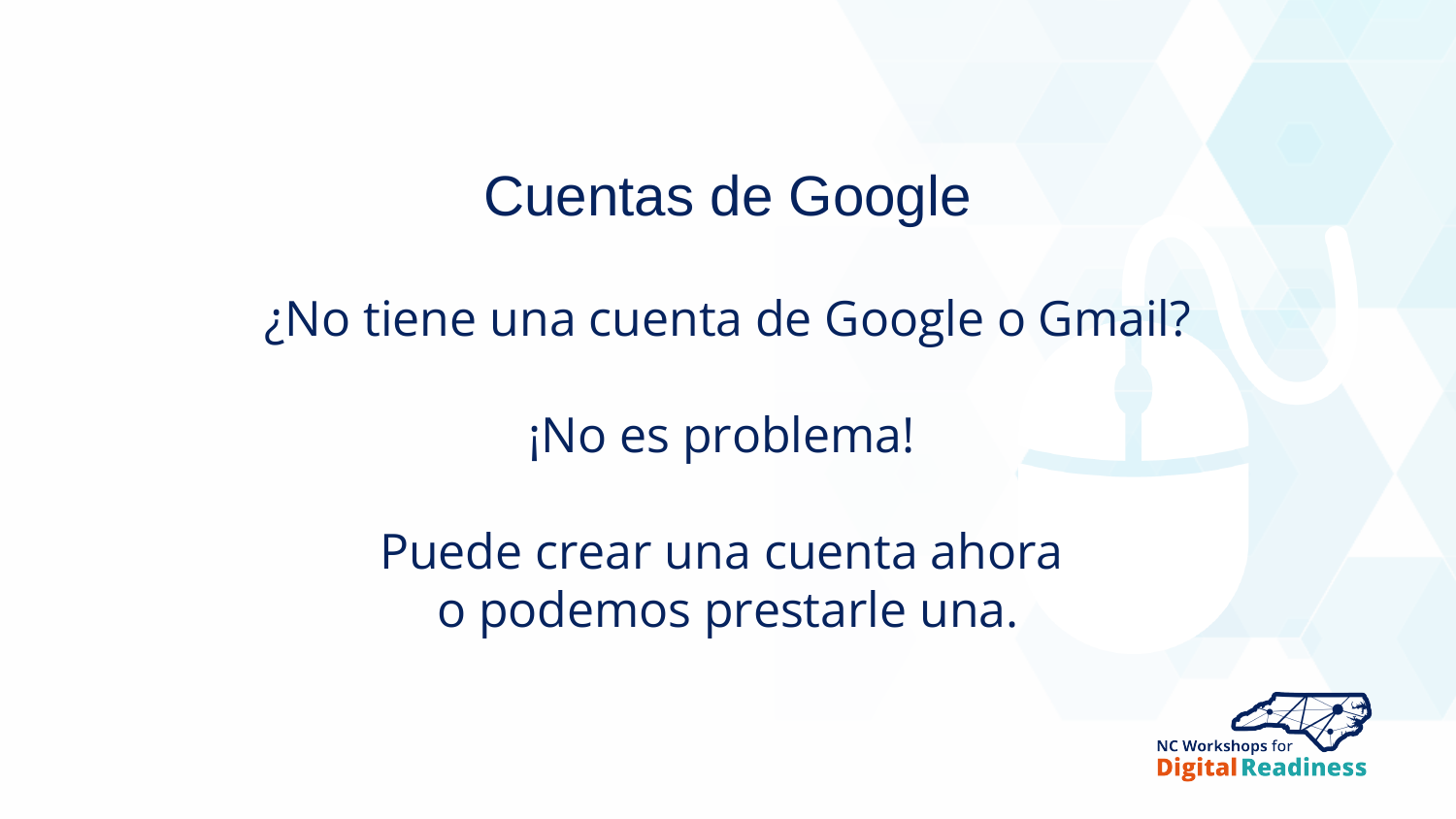

Cuentas de Google
¿No tiene una cuenta de Google o Gmail?

¡No es problema!

Puede crear una cuenta ahora
o podemos prestarle una.